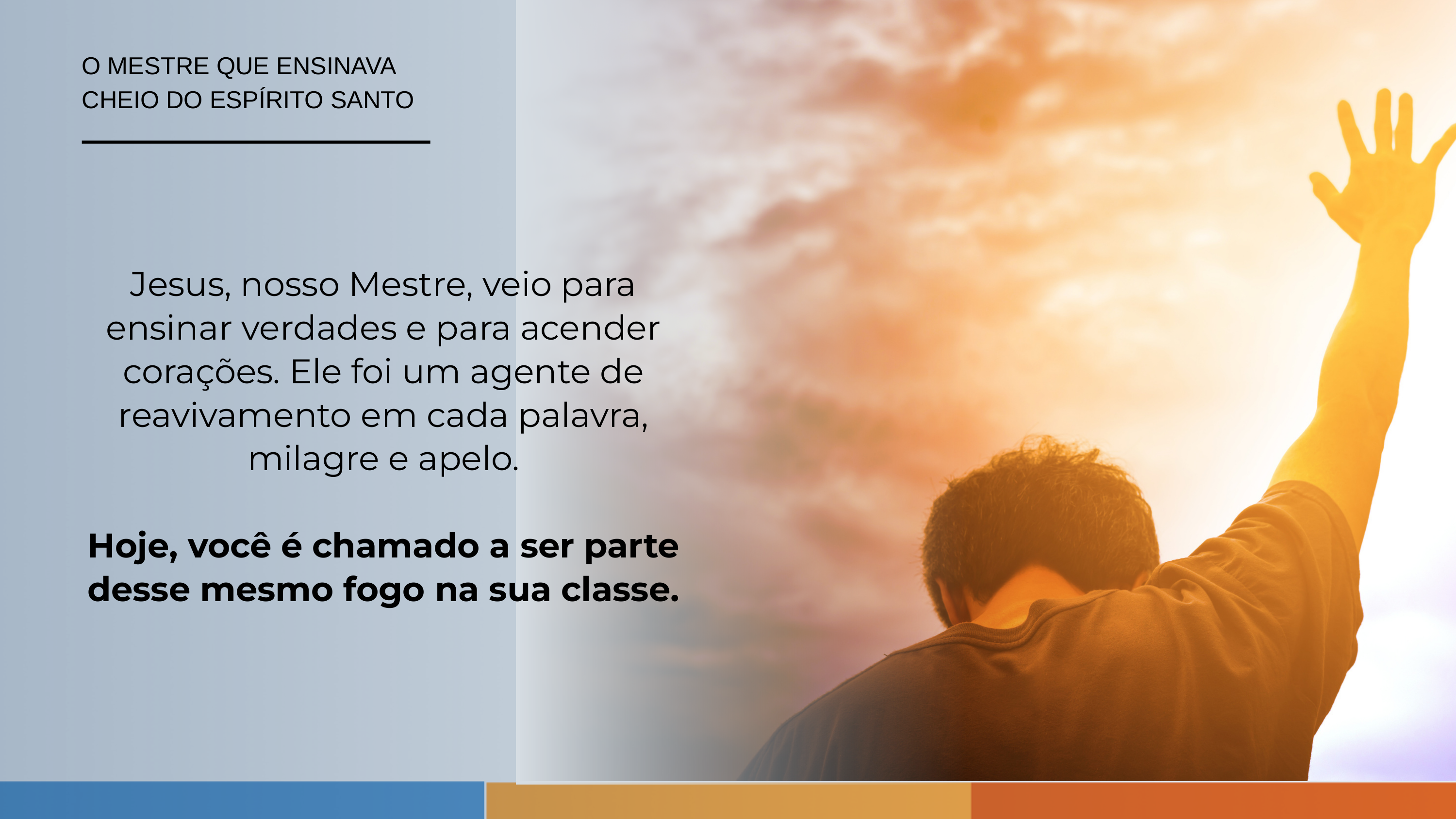

O MESTRE QUE ENSINAVA
CHEIO DO ESPÍRITO SANTO

Jesus, nosso Mestre, veio para ensinar verdades e para acender corações. Ele foi um agente de reavivamento em cada palavra, milagre e apelo.

Hoje, você é chamado a ser parte desse mesmo fogo na sua classe.